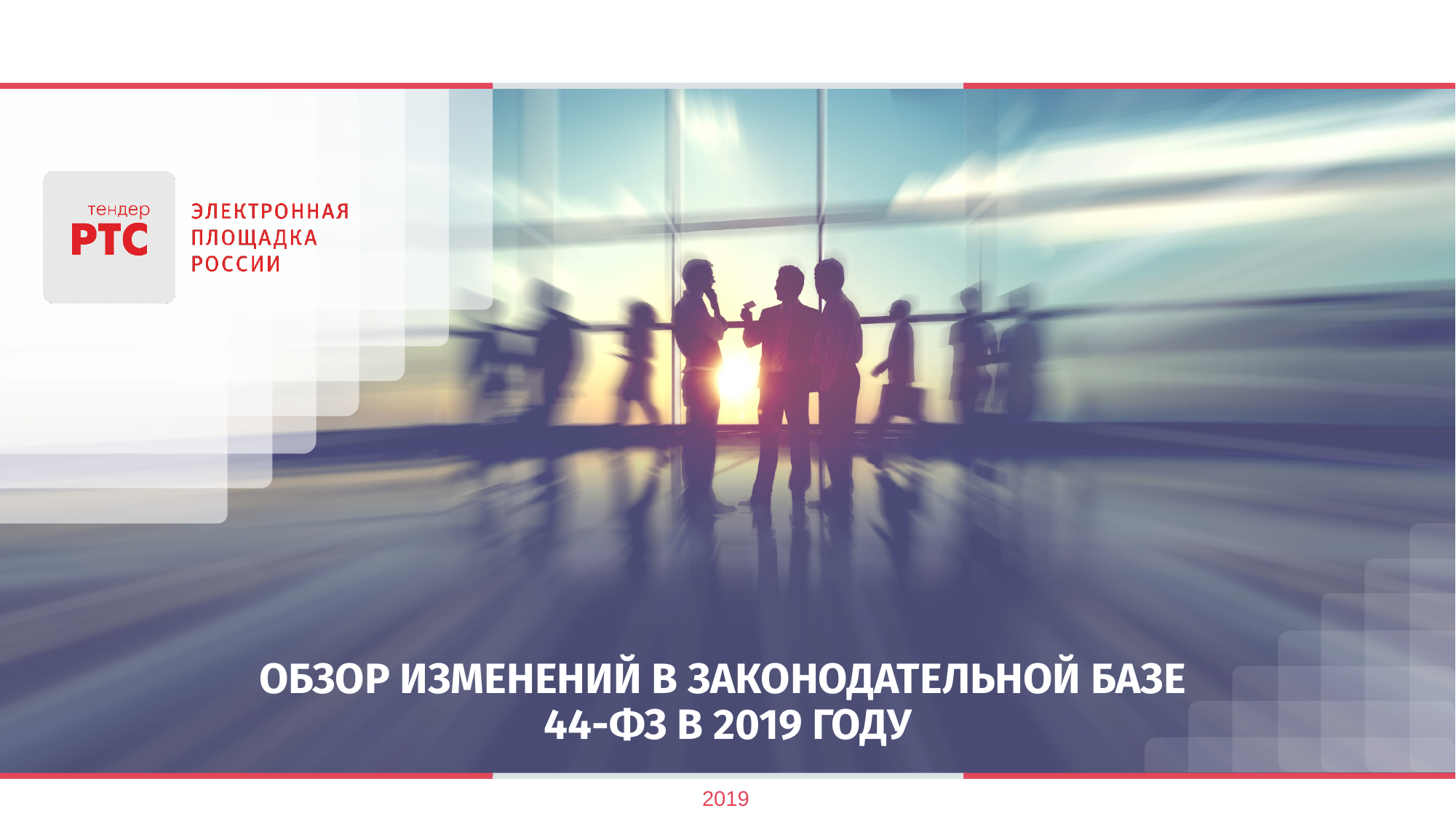

# Обзор изменений в законодательной базе 44-ФЗ в 2019 году